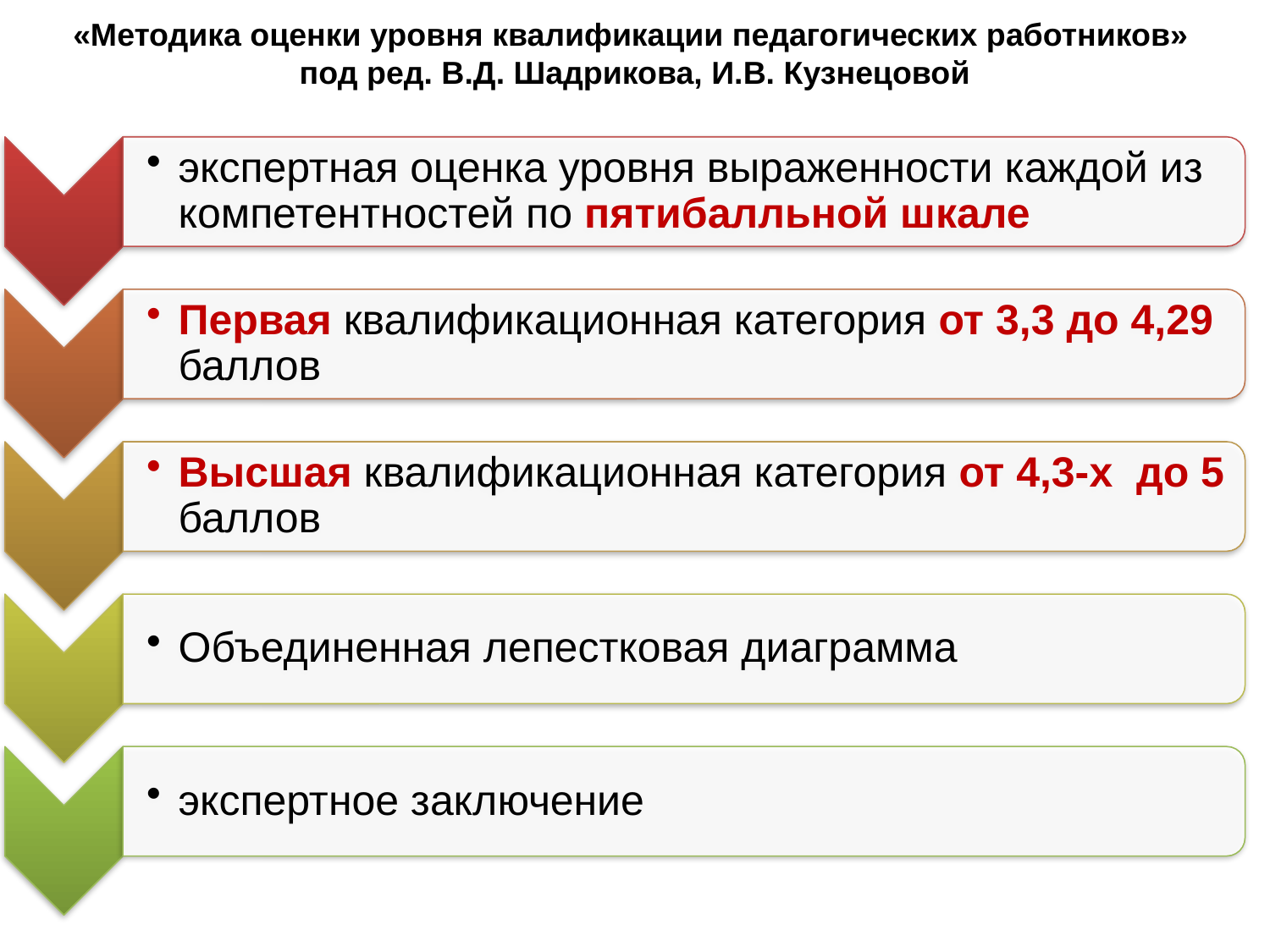

«Методика оценки уровня квалификации педагогических работников»
под ред. В.Д. Шадрикова, И.В. Кузнецовой

экспертная оценка уровня выраженности каждой из компетентностей по пятибалльной шкале

Первая квалификационная категория от 3,3 до 4,29 баллов

Высшая квалификационная категория от 4,3-х  до 5 баллов

Объединенная лепестковая диаграмма

экспертное заключение